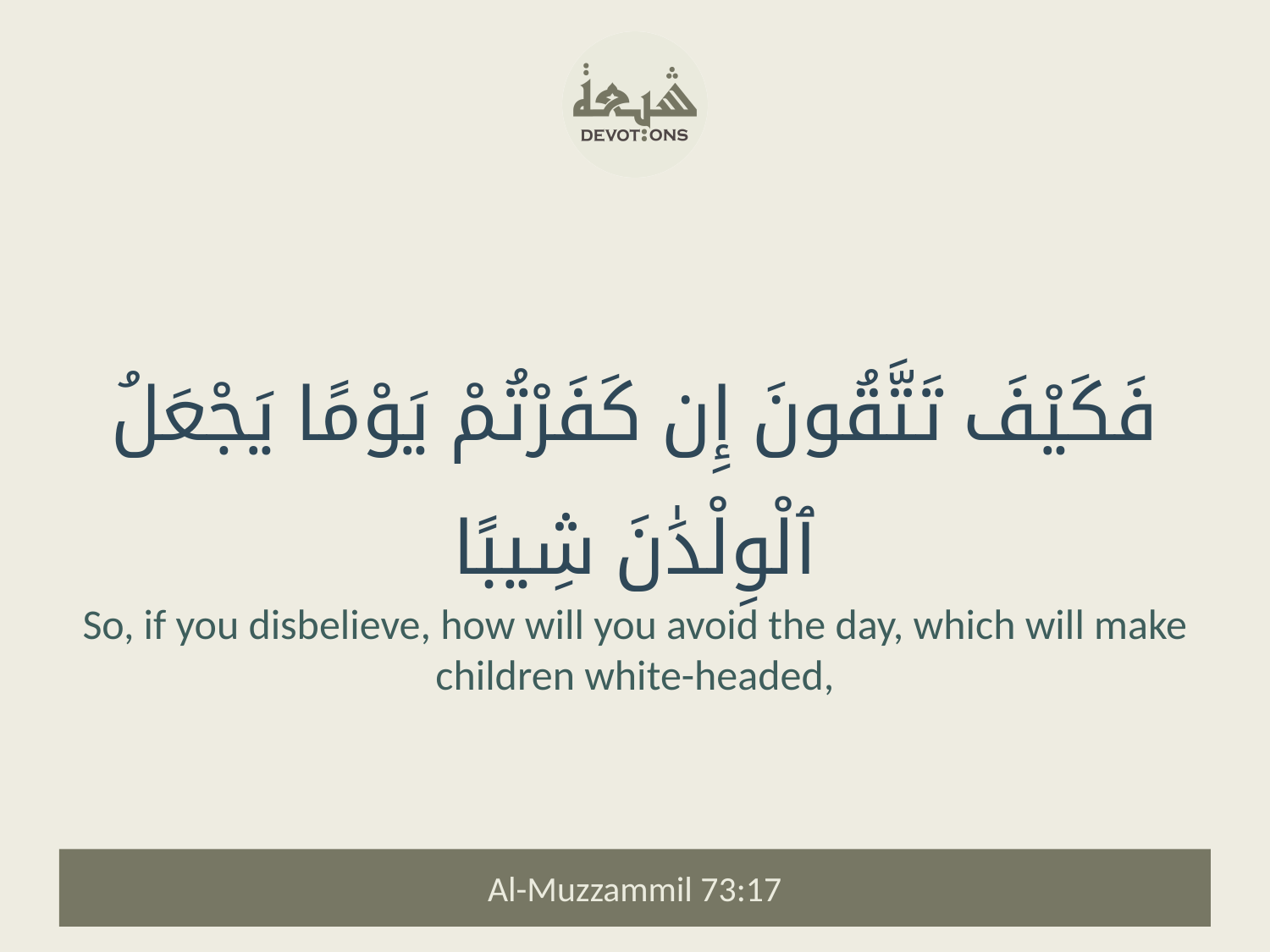

فَكَيْفَ تَتَّقُونَ إِن كَفَرْتُمْ يَوْمًا يَجْعَلُ ٱلْوِلْدَٰنَ شِيبًا
So, if you disbelieve, how will you avoid the day, which will make children white-headed,
Al-Muzzammil 73:17